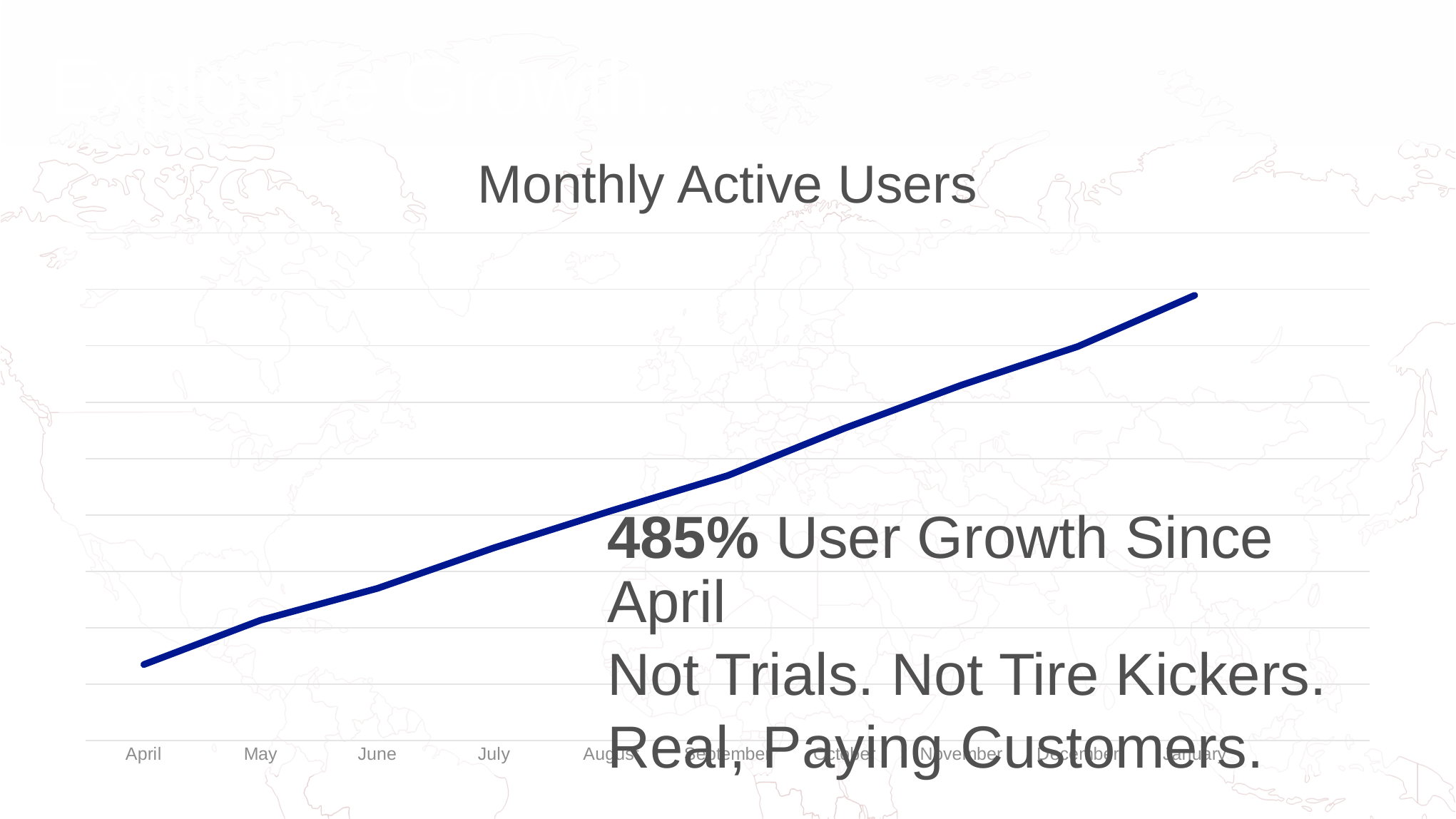

# Explosive Growth…
Background regional usage breakdown
Monthly Active Users
Most Customers

### Chart

| Category | users |
|---|---|
| April | 674298152.0 |
| May | 1067235488.0 |
| June | 1349184848.0 |
| July | 1709038848.0 |
| August | 2036408704.0 |
| September | 2349472488.0 |
| October | 2768443216.0 |
| November | 3150671568.0 |
| December | 3494121840.0 |
| January | 3947542720.0 |
|   | None |
1k
20
400
485% User Growth Since April
Not Trials. Not Tire Kickers.
Real, Paying Customers.